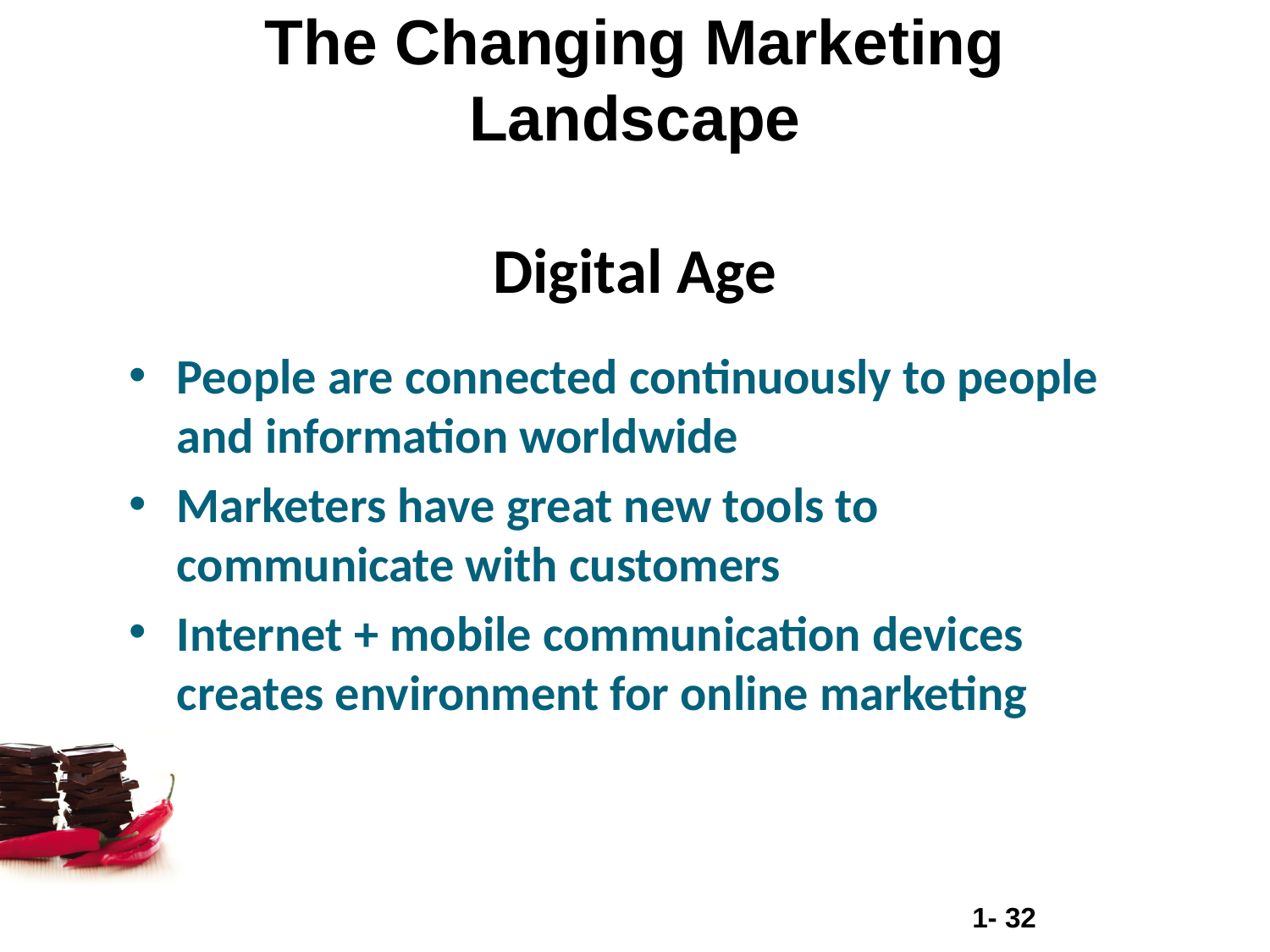

# The Changing Marketing Landscape Digital Age
People are connected continuously to people and information worldwide
Marketers have great new tools to communicate with customers
Internet + mobile communication devices  creates environment for online marketing